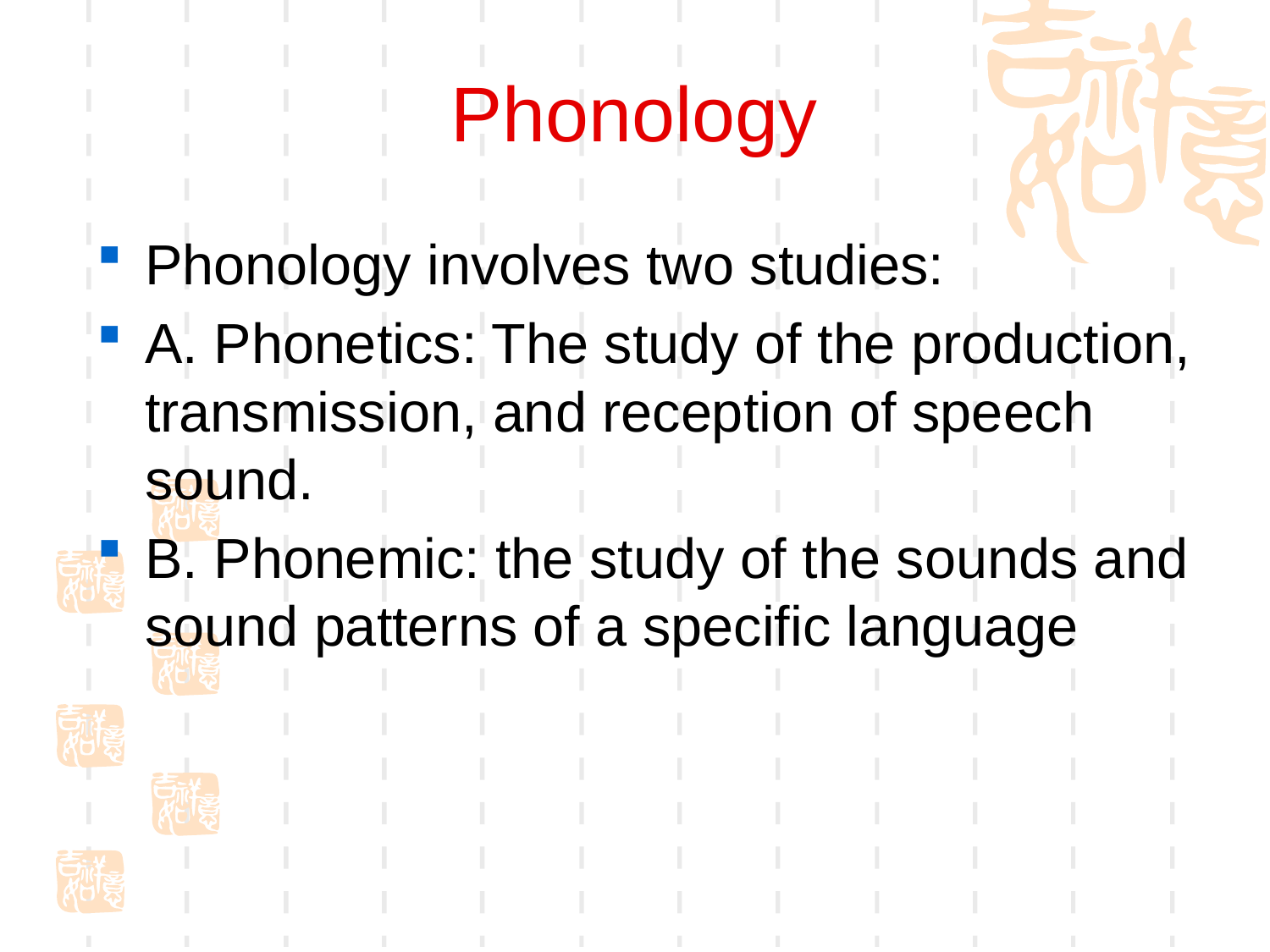

# Phonology
Phonology involves two studies:
A. Phonetics: The study of the production, transmission, and reception of speech sound.
B. Phonemic: the study of the sounds and sound patterns of a specific language